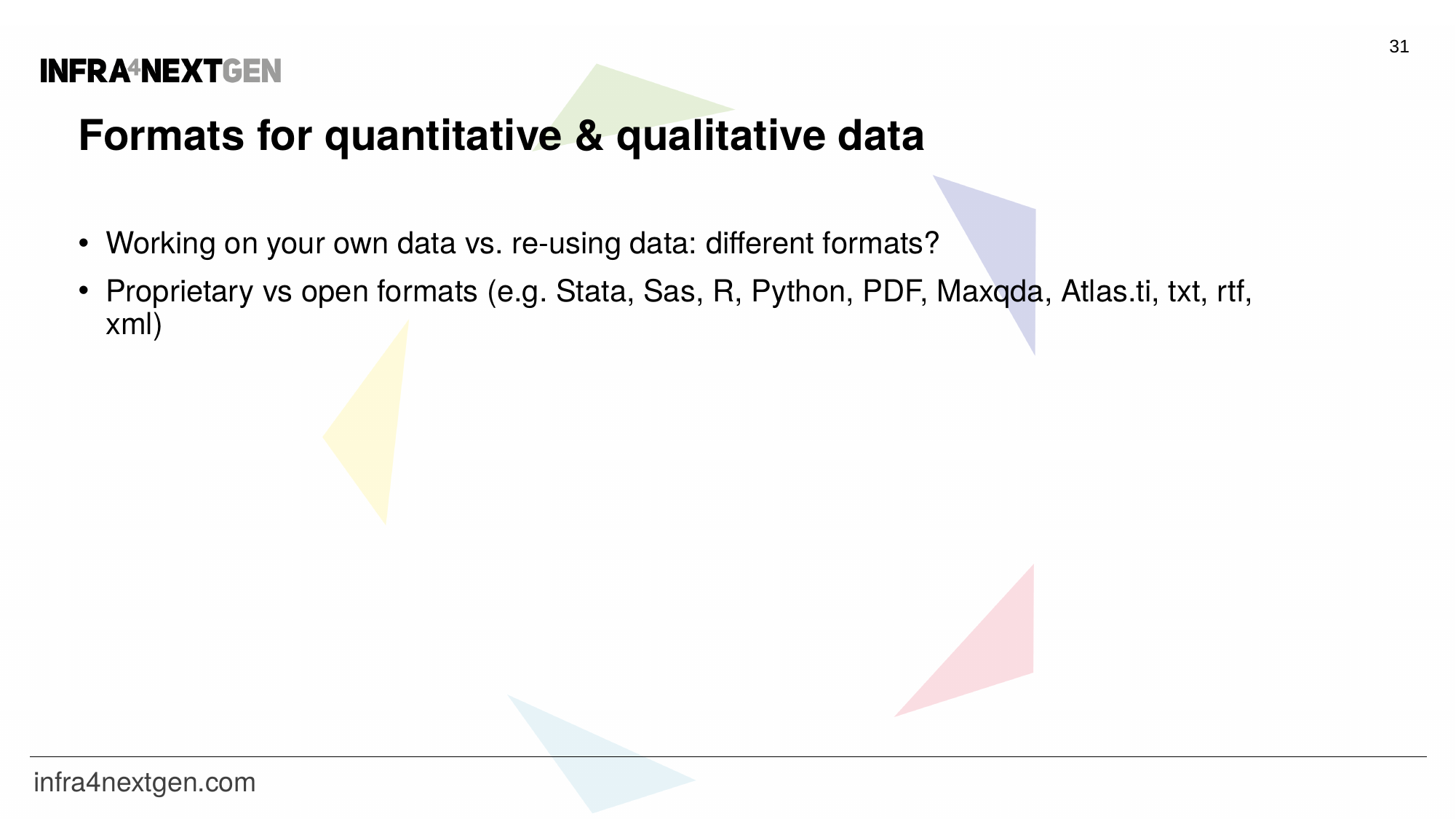

31
# Formats for quantitative & qualitative data
Working on your own data vs. re-using data: different formats?
Proprietary vs open formats (e.g. Stata, Sas, R, Python, PDF, Maxqda, Atlas.ti, txt, rtf, xml)

infra4nextgen.com